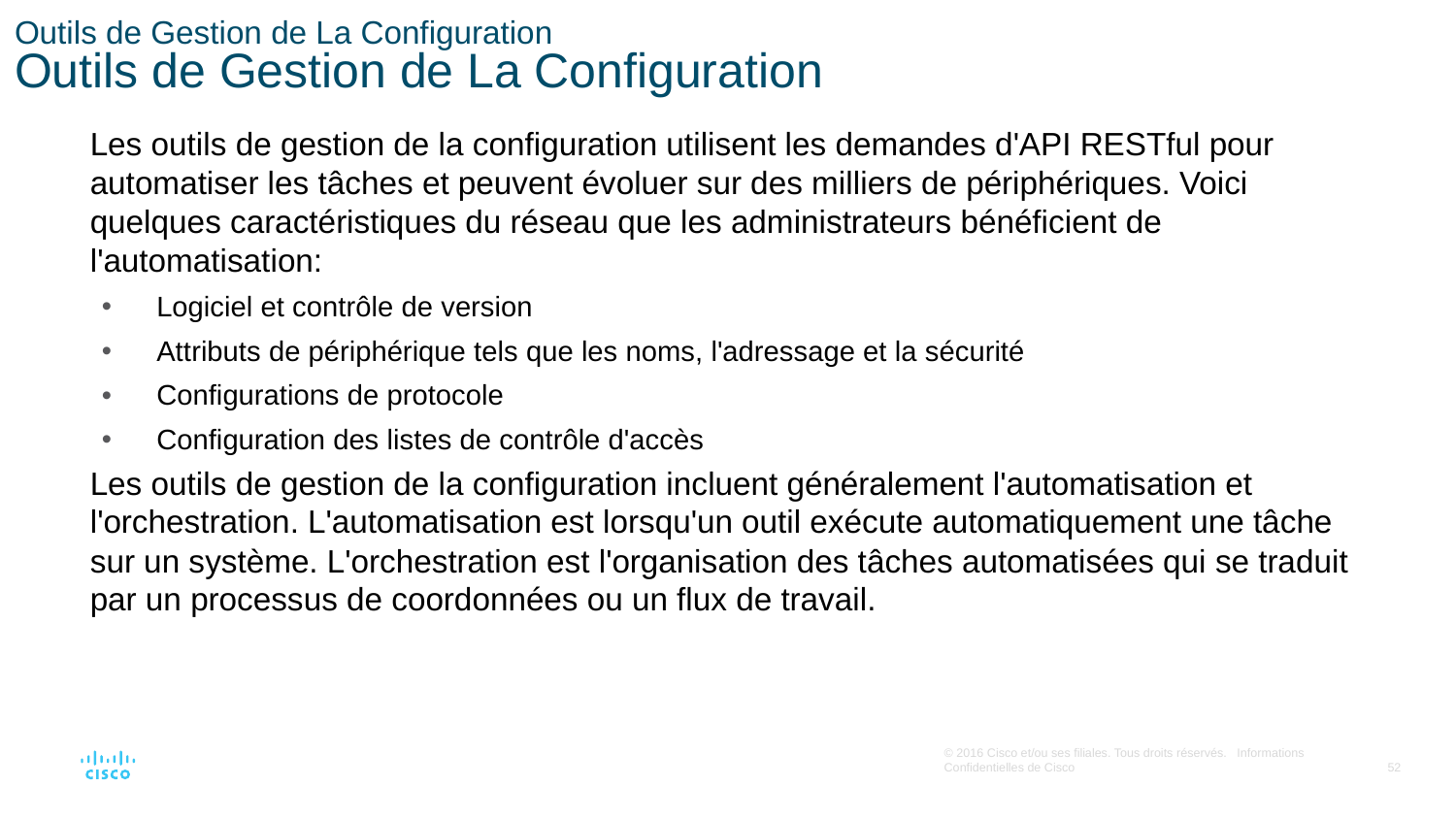

# Outils de Gestion de La Configuration Outils de Gestion de La Configuration
Les outils de gestion de la configuration utilisent les demandes d'API RESTful pour automatiser les tâches et peuvent évoluer sur des milliers de périphériques. Voici quelques caractéristiques du réseau que les administrateurs bénéficient de l'automatisation:
Logiciel et contrôle de version
Attributs de périphérique tels que les noms, l'adressage et la sécurité
Configurations de protocole
Configuration des listes de contrôle d'accès
Les outils de gestion de la configuration incluent généralement l'automatisation et l'orchestration. L'automatisation est lorsqu'un outil exécute automatiquement une tâche sur un système. L'orchestration est l'organisation des tâches automatisées qui se traduit par un processus de coordonnées ou un flux de travail.